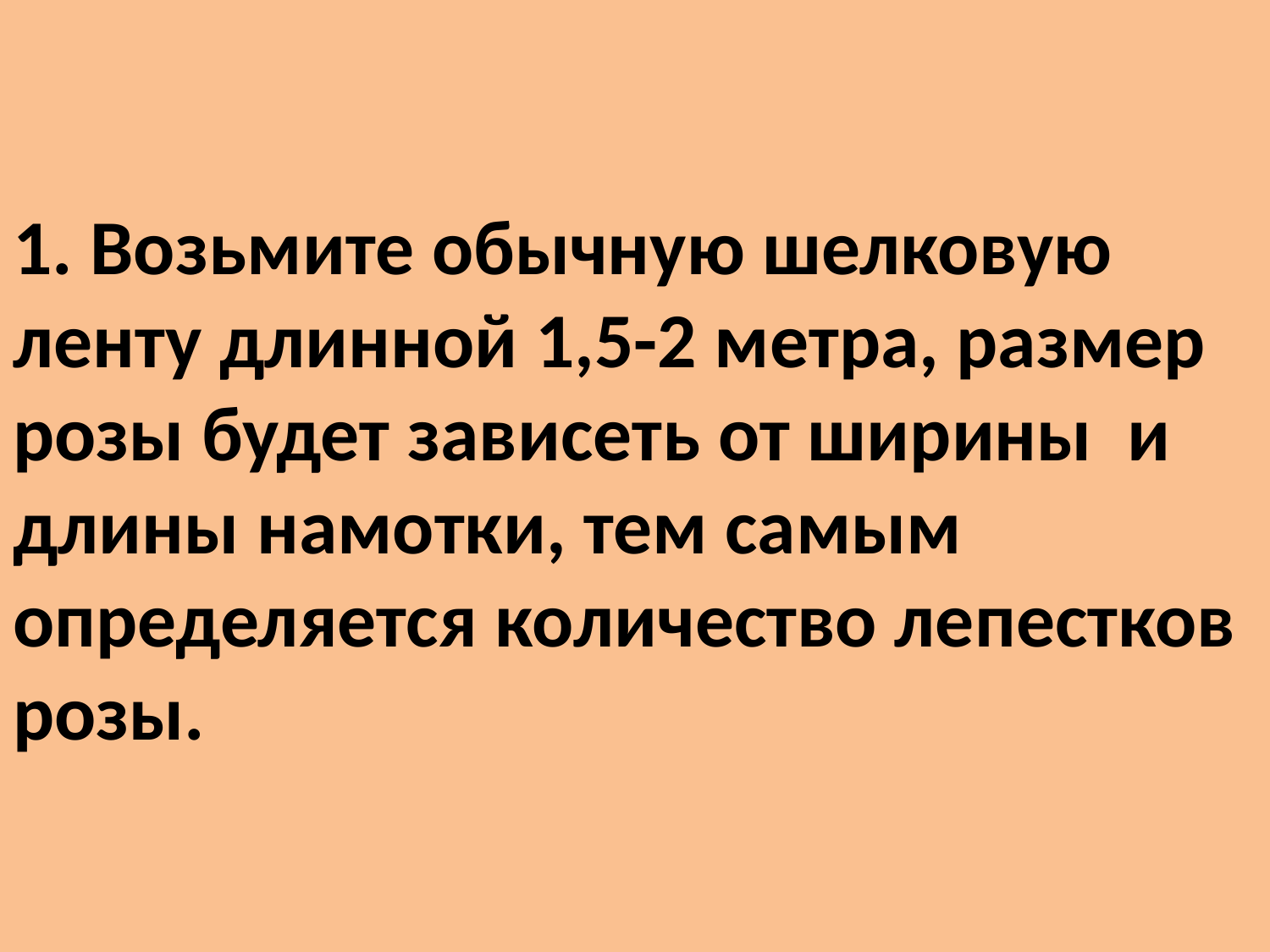

# 1. Возьмите обычную шелковую ленту длинной 1,5-2 метра, размер розы будет зависеть от ширины  и длины намотки, тем самым определяется количество лепестков розы.